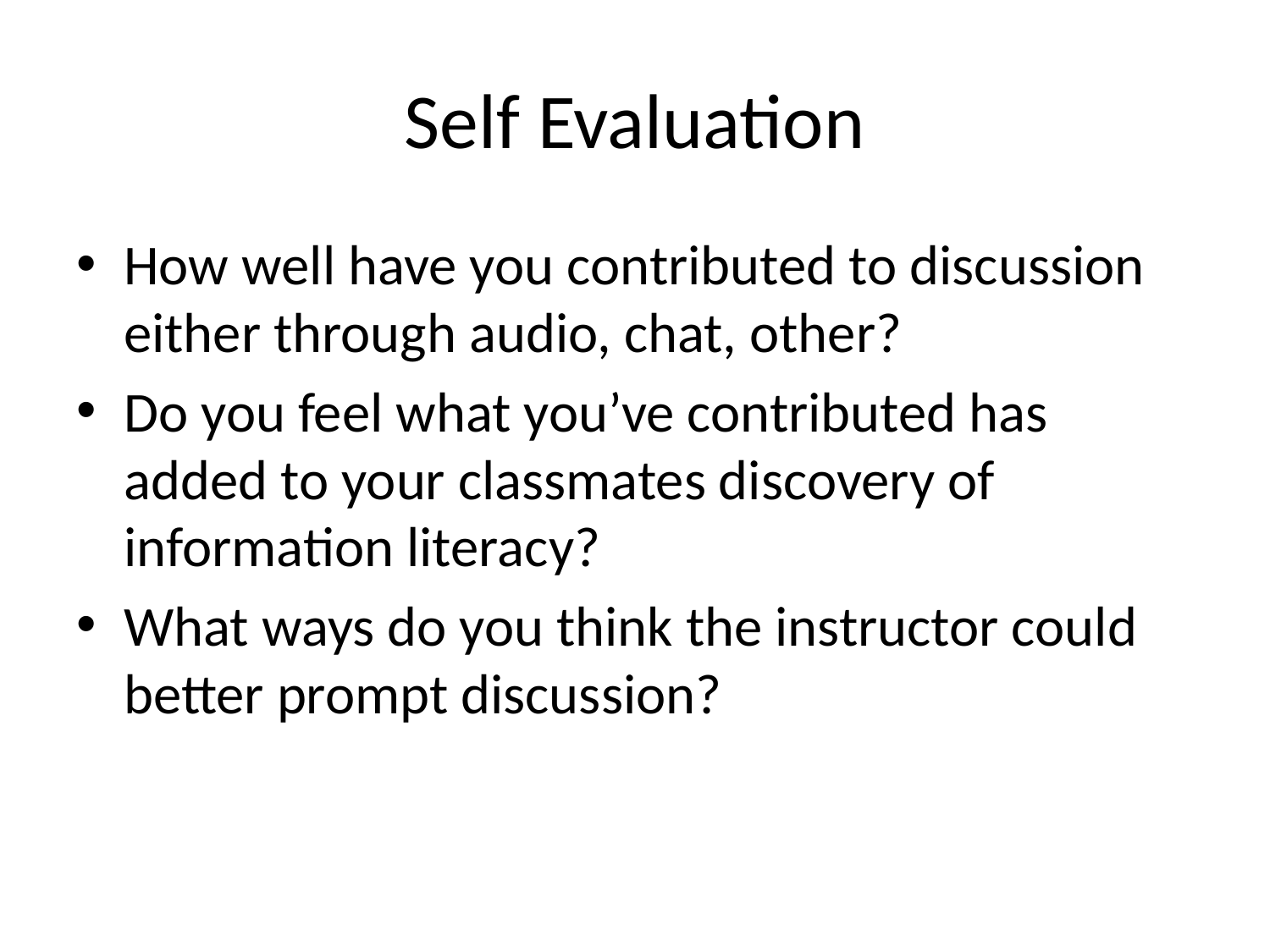

# Self Evaluation
How well have you contributed to discussion either through audio, chat, other?
Do you feel what you’ve contributed has added to your classmates discovery of information literacy?
What ways do you think the instructor could better prompt discussion?